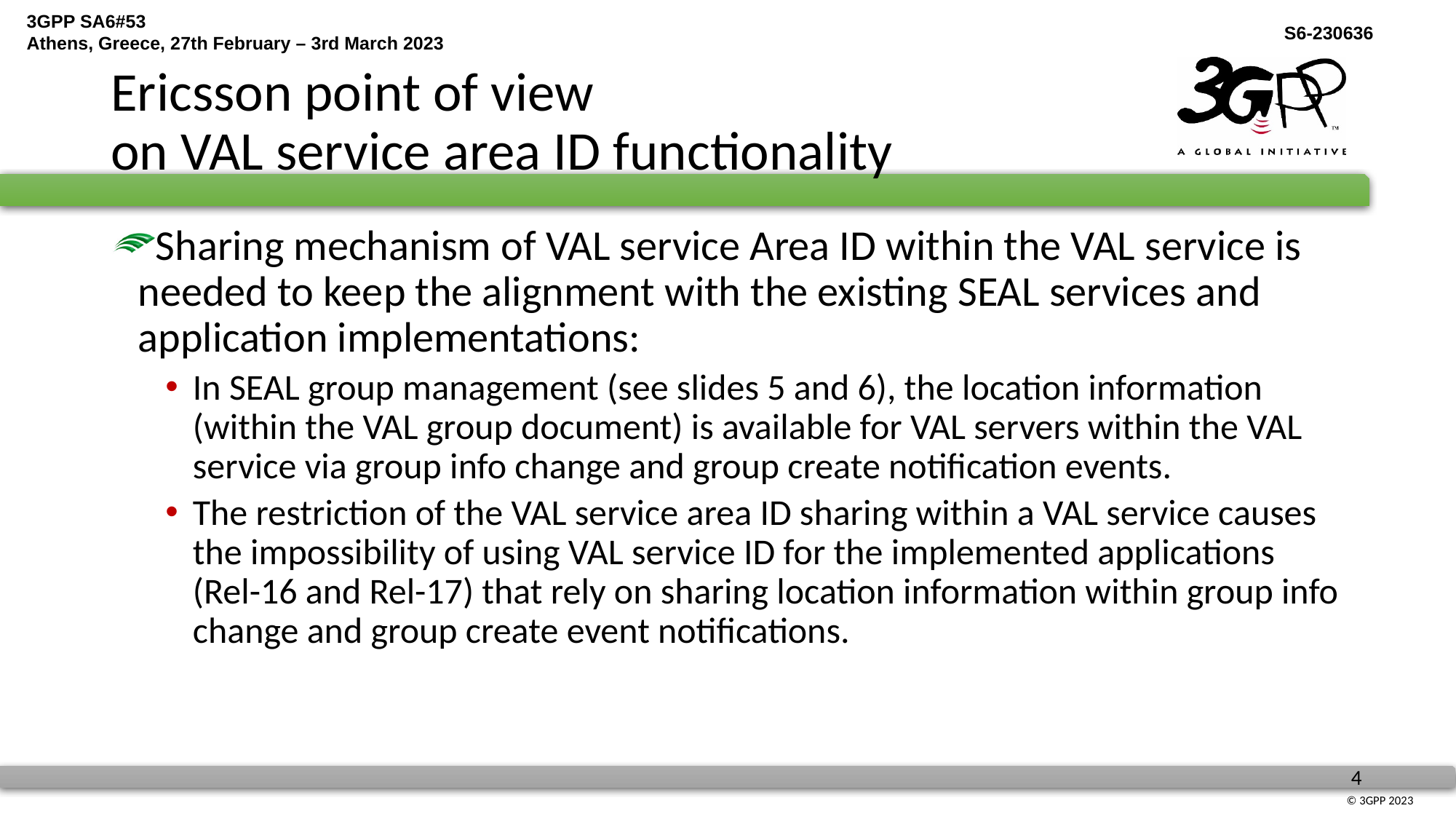

# Ericsson point of view on VAL service area ID functionality
Sharing mechanism of VAL service Area ID within the VAL service is needed to keep the alignment with the existing SEAL services and application implementations:
In SEAL group management (see slides 5 and 6), the location information (within the VAL group document) is available for VAL servers within the VAL service via group info change and group create notification events.
The restriction of the VAL service area ID sharing within a VAL service causes the impossibility of using VAL service ID for the implemented applications (Rel-16 and Rel-17) that rely on sharing location information within group info change and group create event notifications.